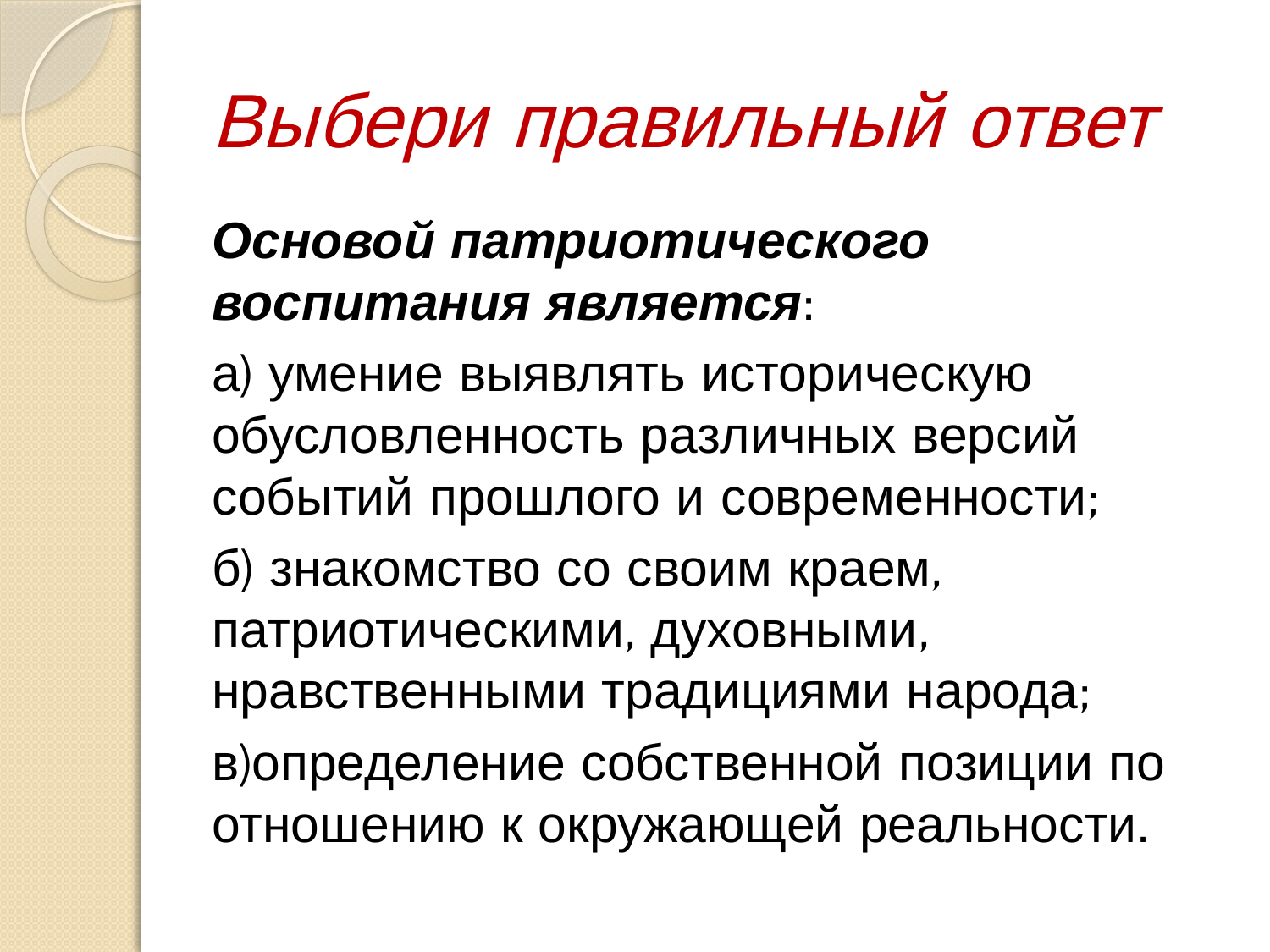

# Выбери правильный ответ
Основой патриотического воспитания является:
а) умение выявлять историческую обусловленность различных версий событий прошлого и современности;
б) знакомство со своим краем, патриотическими, духовными, нравственными традициями народа;
в)определение собственной позиции по отношению к окружающей реальности.